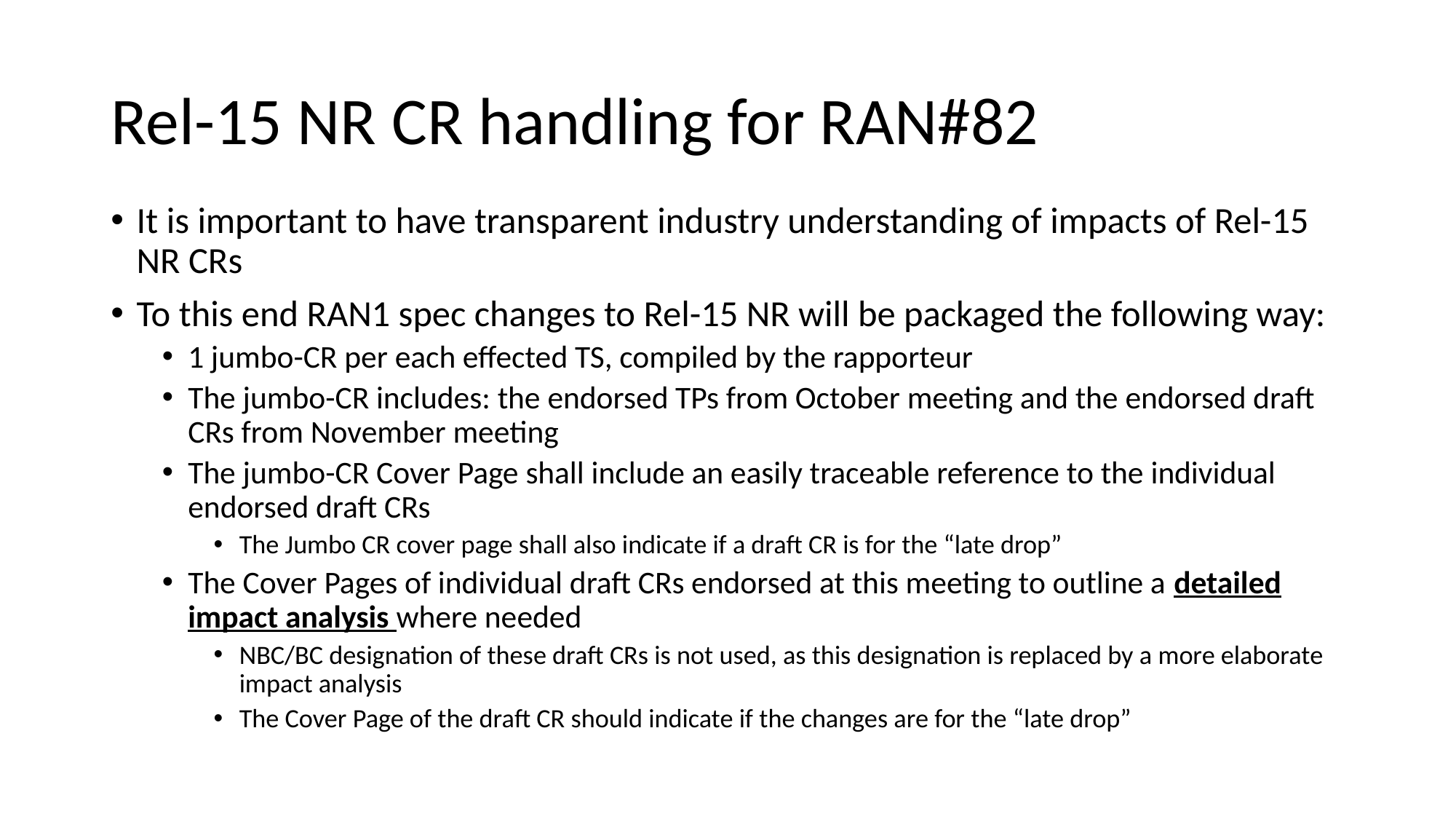

# Rel-15 NR CR handling for RAN#82
It is important to have transparent industry understanding of impacts of Rel-15 NR CRs
To this end RAN1 spec changes to Rel-15 NR will be packaged the following way:
1 jumbo-CR per each effected TS, compiled by the rapporteur
The jumbo-CR includes: the endorsed TPs from October meeting and the endorsed draft CRs from November meeting
The jumbo-CR Cover Page shall include an easily traceable reference to the individual endorsed draft CRs
The Jumbo CR cover page shall also indicate if a draft CR is for the “late drop”
The Cover Pages of individual draft CRs endorsed at this meeting to outline a detailed impact analysis where needed
NBC/BC designation of these draft CRs is not used, as this designation is replaced by a more elaborate impact analysis
The Cover Page of the draft CR should indicate if the changes are for the “late drop”